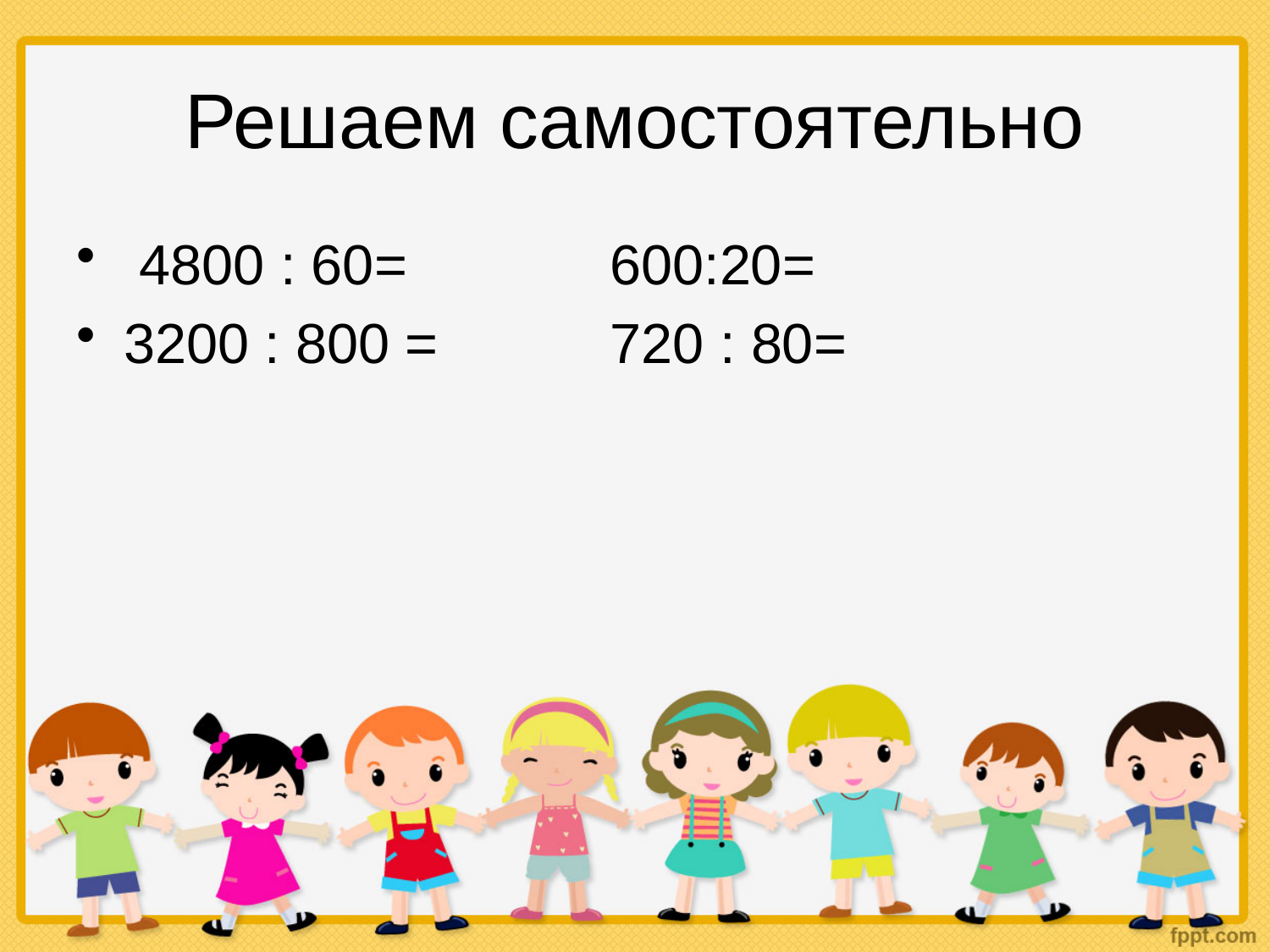

# Решаем самостоятельно
 4800 : 60=             600:20=
3200 : 800 =           720 : 80=